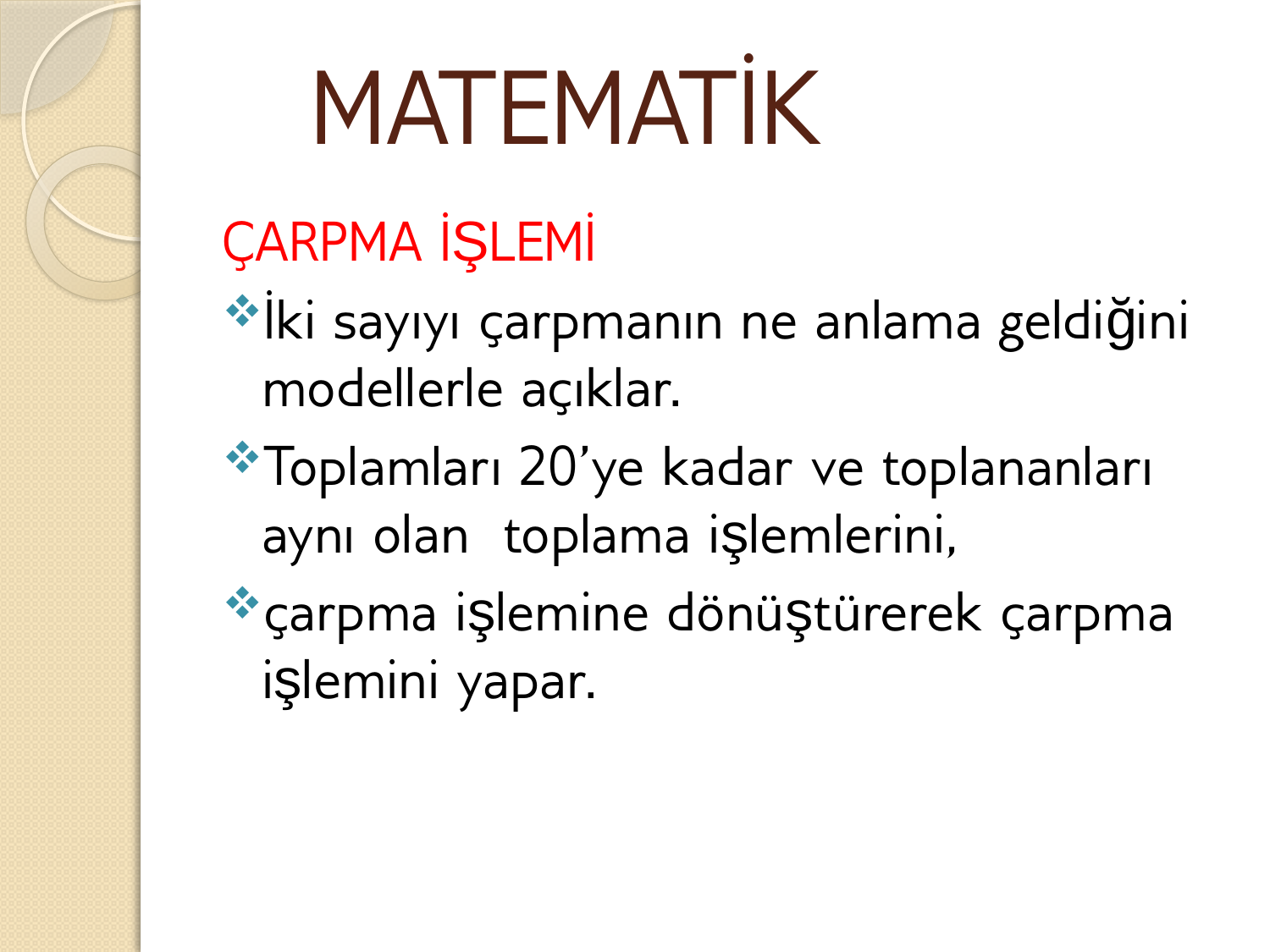

MATEMATİK
ÇARPMA İŞLEMİ
İki sayıyı çarpmanın ne anlama geldiğini modellerle açıklar.
Toplamları 20’ye kadar ve toplananları aynı olan  toplama işlemlerini,
çarpma işlemine dönüştürerek çarpma işlemini yapar.